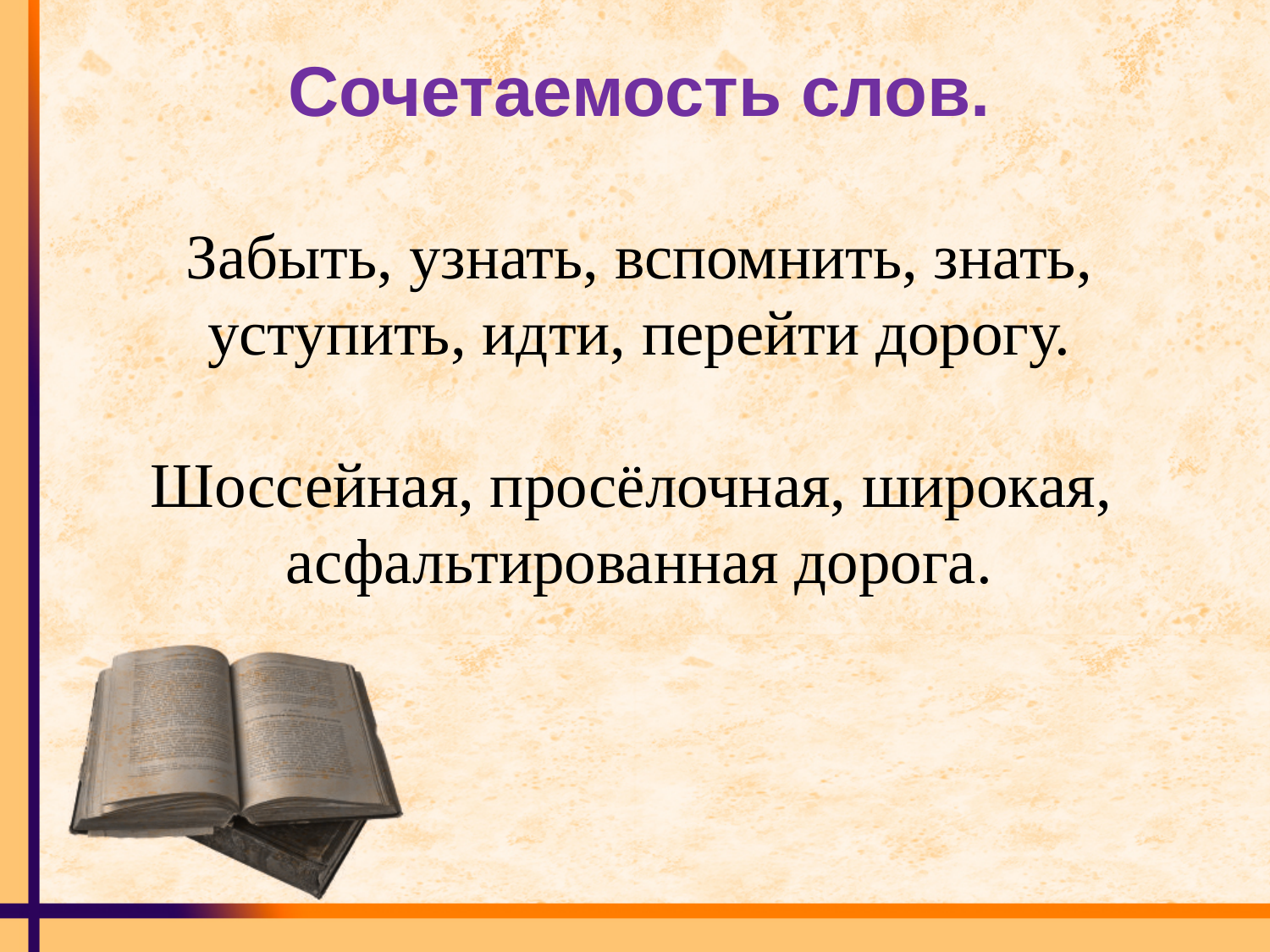

Сочетаемость слов.

Забыть, узнать, вспомнить, знать, уступить, идти, перейти дорогу.

Шоссейная, просёлочная, широкая,
асфальтированная дорога.